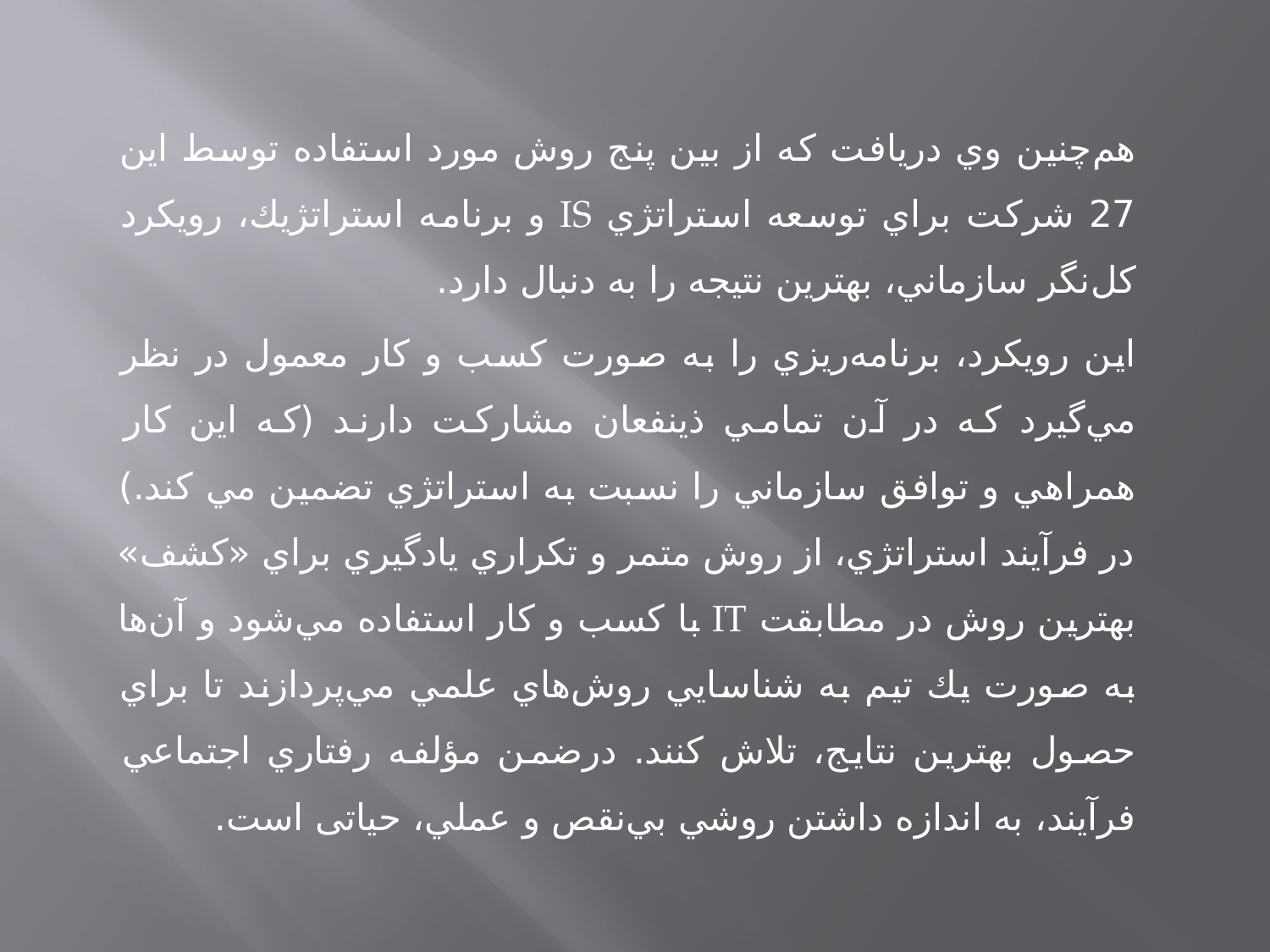

هم‌چنين وي دريافت كه از بين پنج روش مورد استفاده توسط اين 27 شركت براي توسعه استراتژي IS و برنامه استراتژيك، رويكرد كل‌نگر سازماني، بهترين نتيجه را به دنبال دارد.
اين رويكرد، برنامه‌ريزي را به صورت كسب و كار معمول در نظر مي‌گيرد كه در آن تمامي ذينفعان مشاركت دارند (كه اين كار همراهي و توافق سازماني را نسبت به استراتژي تضمين مي كند.) در فرآيند استراتژي، از روش متمر و تكراري يادگيري براي «كشف» بهترين روش در مطابقت IT با كسب و كار استفاده مي‌شود و آن‌ها به صورت يك تيم به شناسايي روش‌هاي علمي مي‌پردازند تا براي حصول بهترين نتايج، تلاش كنند. درضمن مؤلفه رفتاري اجتماعي فرآيند، به اندازه داشتن روشي بي‌نقص و عملي، حياتی است.